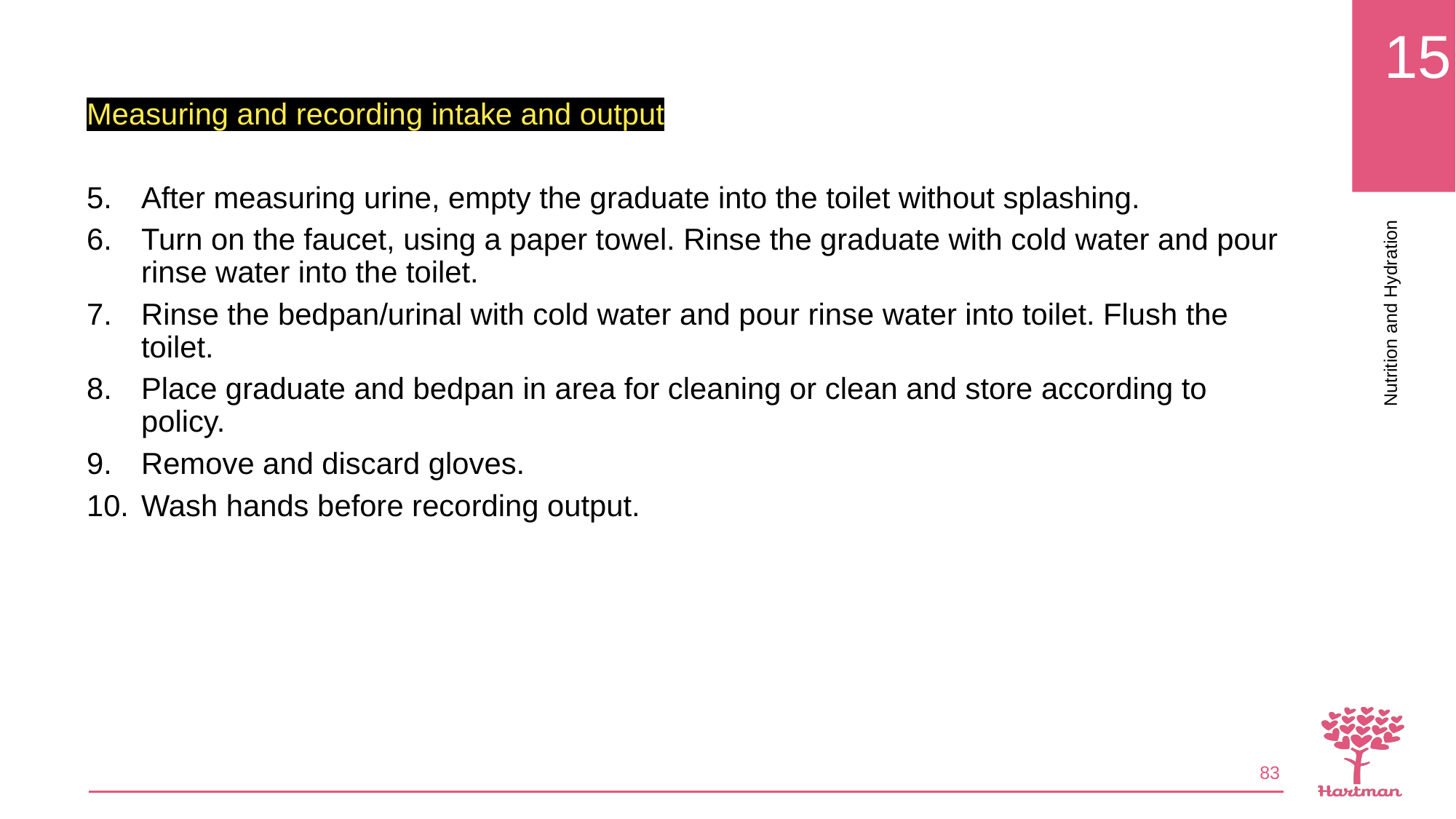

Measuring and recording intake and output

After measuring urine, empty the graduate into the toilet without splashing.
Turn on the faucet, using a paper towel. Rinse the graduate with cold water and pour rinse water into the toilet.
Rinse the bedpan/urinal with cold water and pour rinse water into toilet. Flush the toilet.
Place graduate and bedpan in area for cleaning or clean and store according to policy.
Remove and discard gloves.
Wash hands before recording output.

83